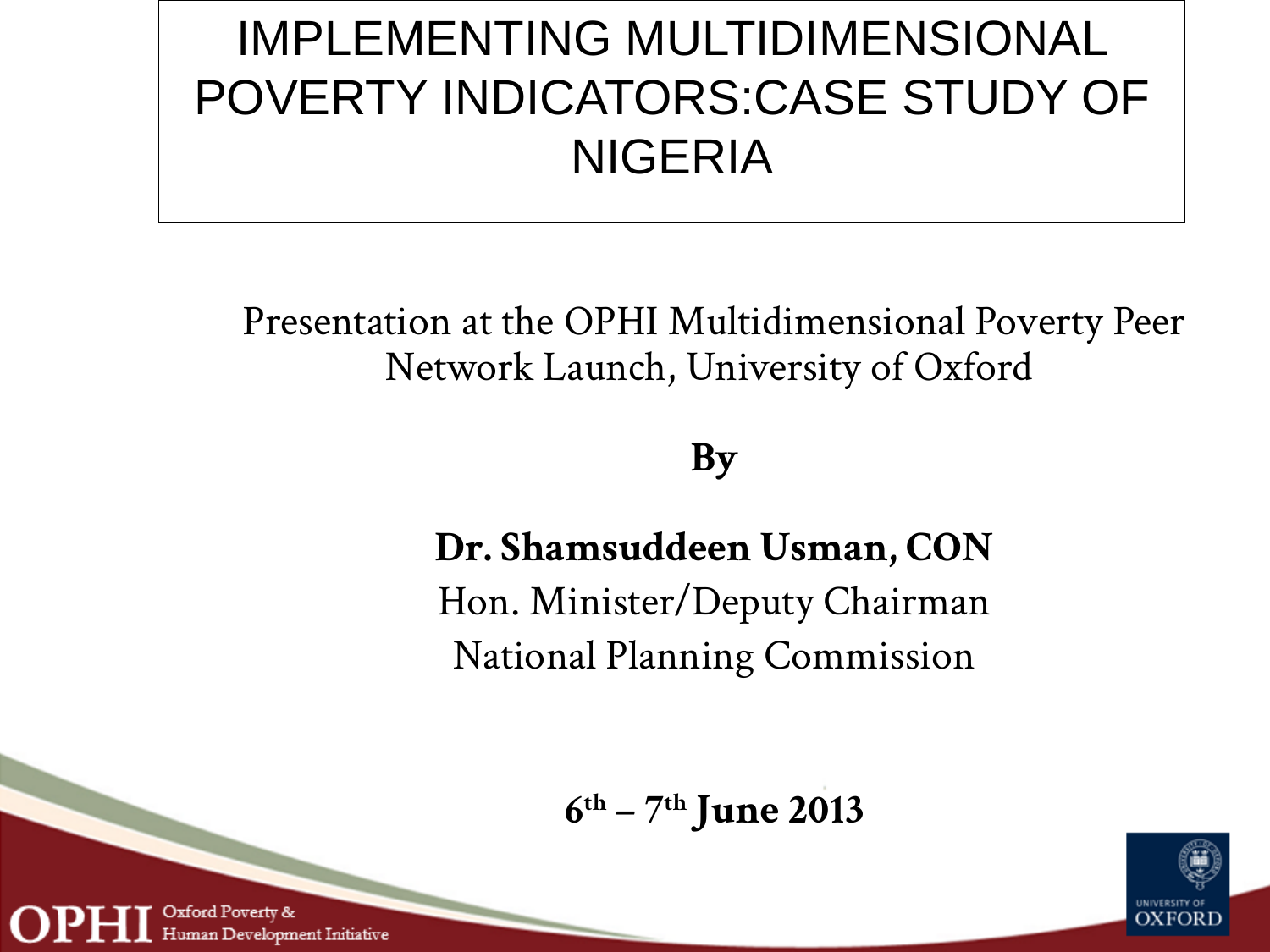

# IMPLEMENTING MULTIDIMENSIONAL POVERTY INDICATORS:CASE STUDY OF NIGERIA

Presentation at the OPHI Multidimensional Poverty Peer Network Launch, University of Oxford

By

Dr. Shamsuddeen Usman, CON
Hon. Minister/Deputy Chairman
National Planning Commission

6th – 7th June 2013